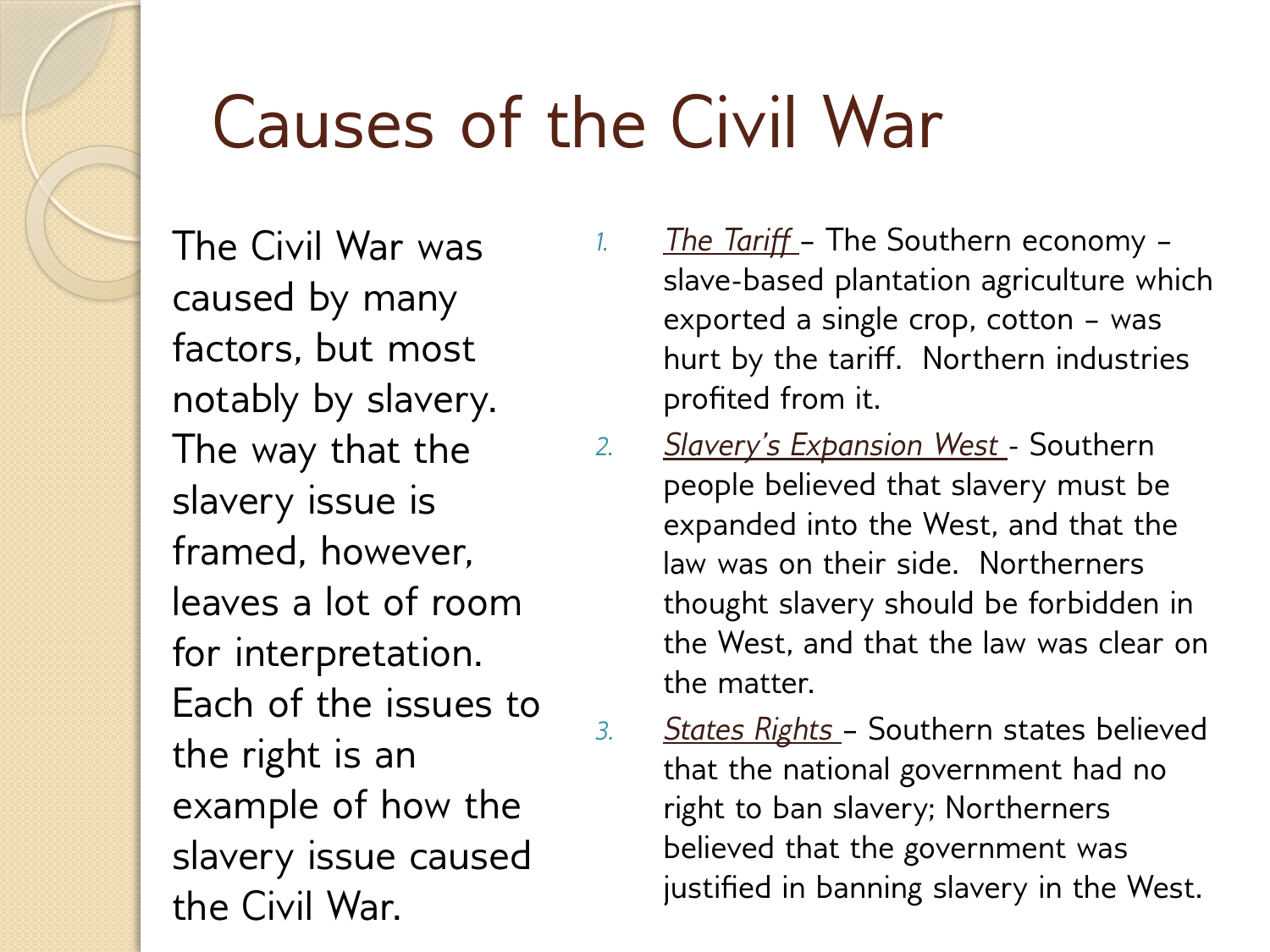

# Causes of the Civil War
The Civil War was caused by many factors, but most notably by slavery.  The way that the slavery issue is framed, however, leaves a lot of room for interpretation.  Each of the issues to the right is an example of how the slavery issue caused the Civil War.
The Tariff – The Southern economy – slave-based plantation agriculture which exported a single crop, cotton – was hurt by the tariff.  Northern industries profited from it.
Slavery’s Expansion West - Southern people believed that slavery must be expanded into the West, and that the law was on their side.  Northerners thought slavery should be forbidden in the West, and that the law was clear on the matter.
States Rights – Southern states believed that the national government had no right to ban slavery; Northerners believed that the government was justified in banning slavery in the West.